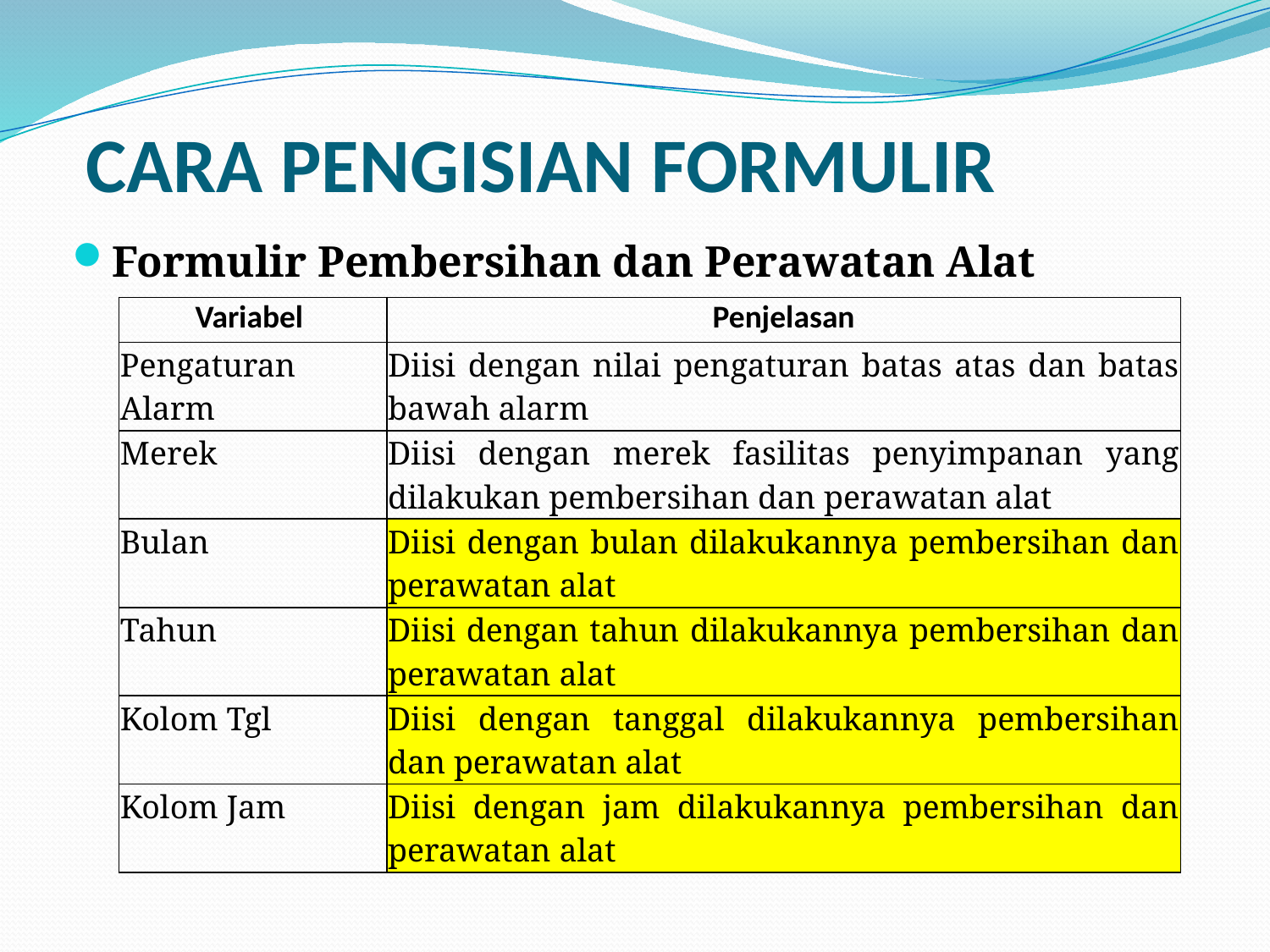

# CARA PENGISIAN FORMULIR
Formulir Pembersihan dan Perawatan Alat

| Variabel | Penjelasan |
| --- | --- |
| Pengaturan Alarm | Diisi dengan nilai pengaturan batas atas dan batas bawah alarm |
| Merek | Diisi dengan merek fasilitas penyimpanan yang dilakukan pembersihan dan perawatan alat |
| Bulan | Diisi dengan bulan dilakukannya pembersihan dan perawatan alat |
| Tahun | Diisi dengan tahun dilakukannya pembersihan dan perawatan alat |
| Kolom Tgl | Diisi dengan tanggal dilakukannya pembersihan dan perawatan alat |
| Kolom Jam | Diisi dengan jam dilakukannya pembersihan dan perawatan alat |